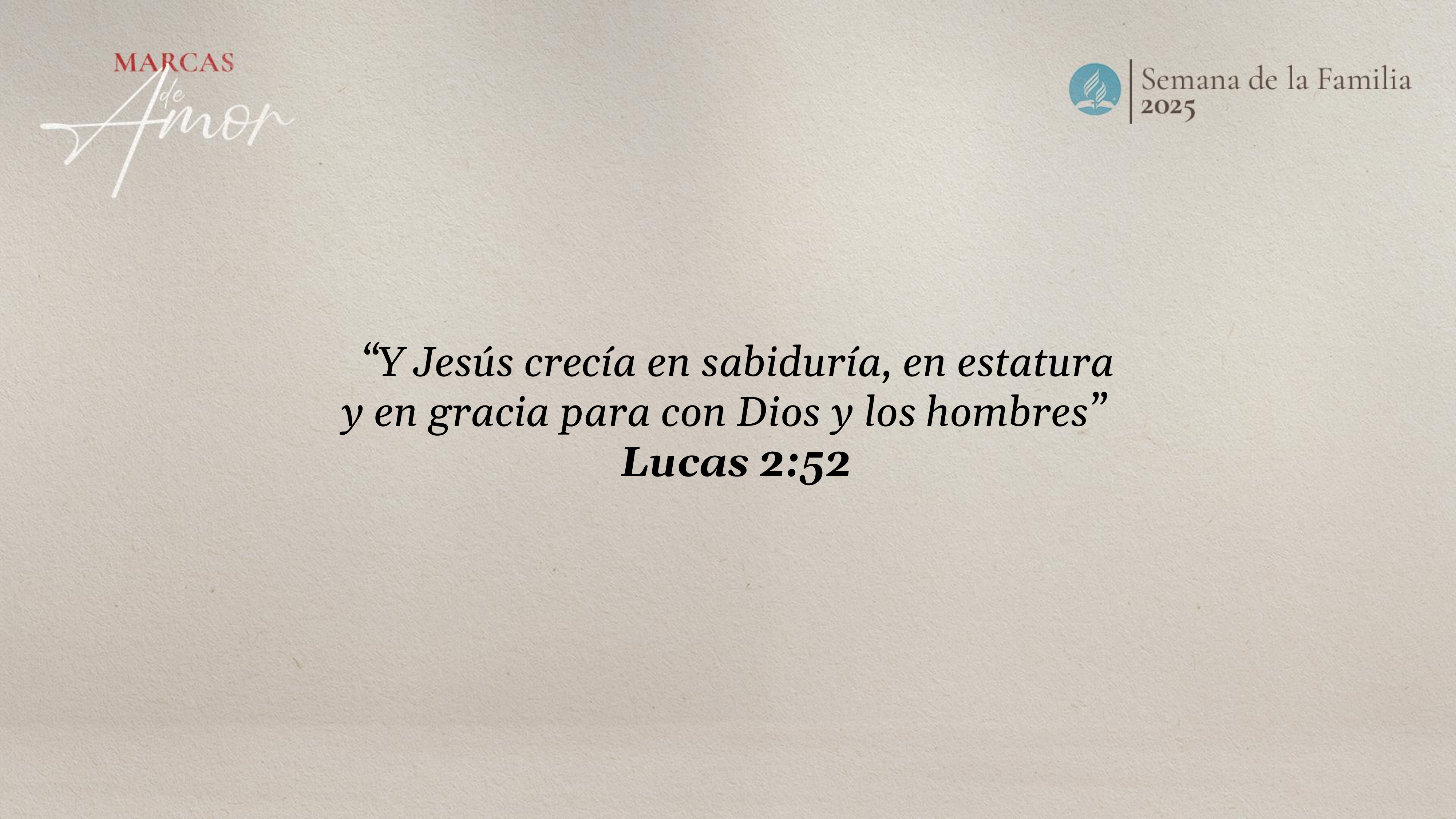

“Y Jesús crecía en sabiduría, en estatura y en gracia para con Dios y los hombres”
Lucas 2:52